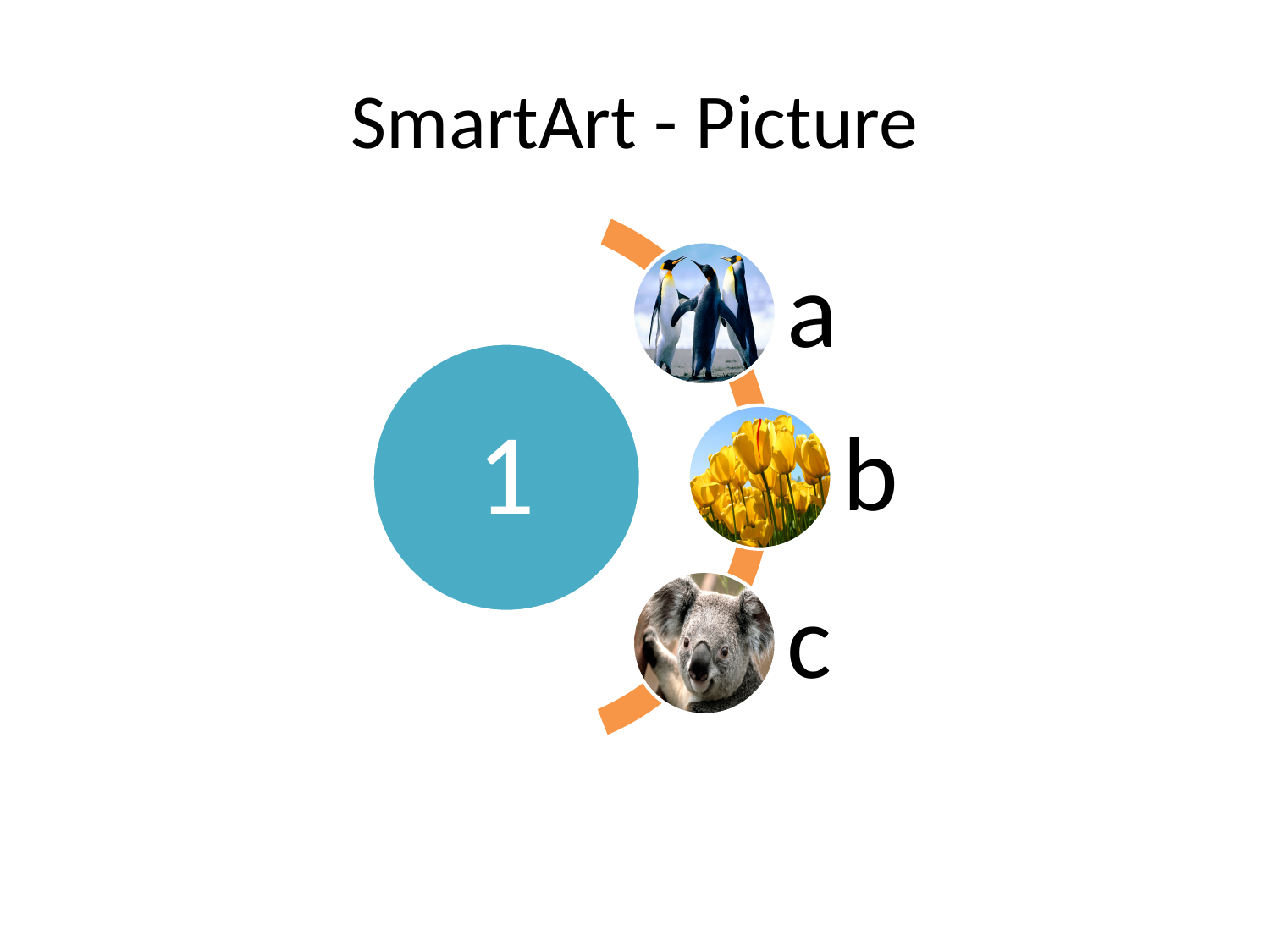

# SmartArt - Picture
1
a
b
c